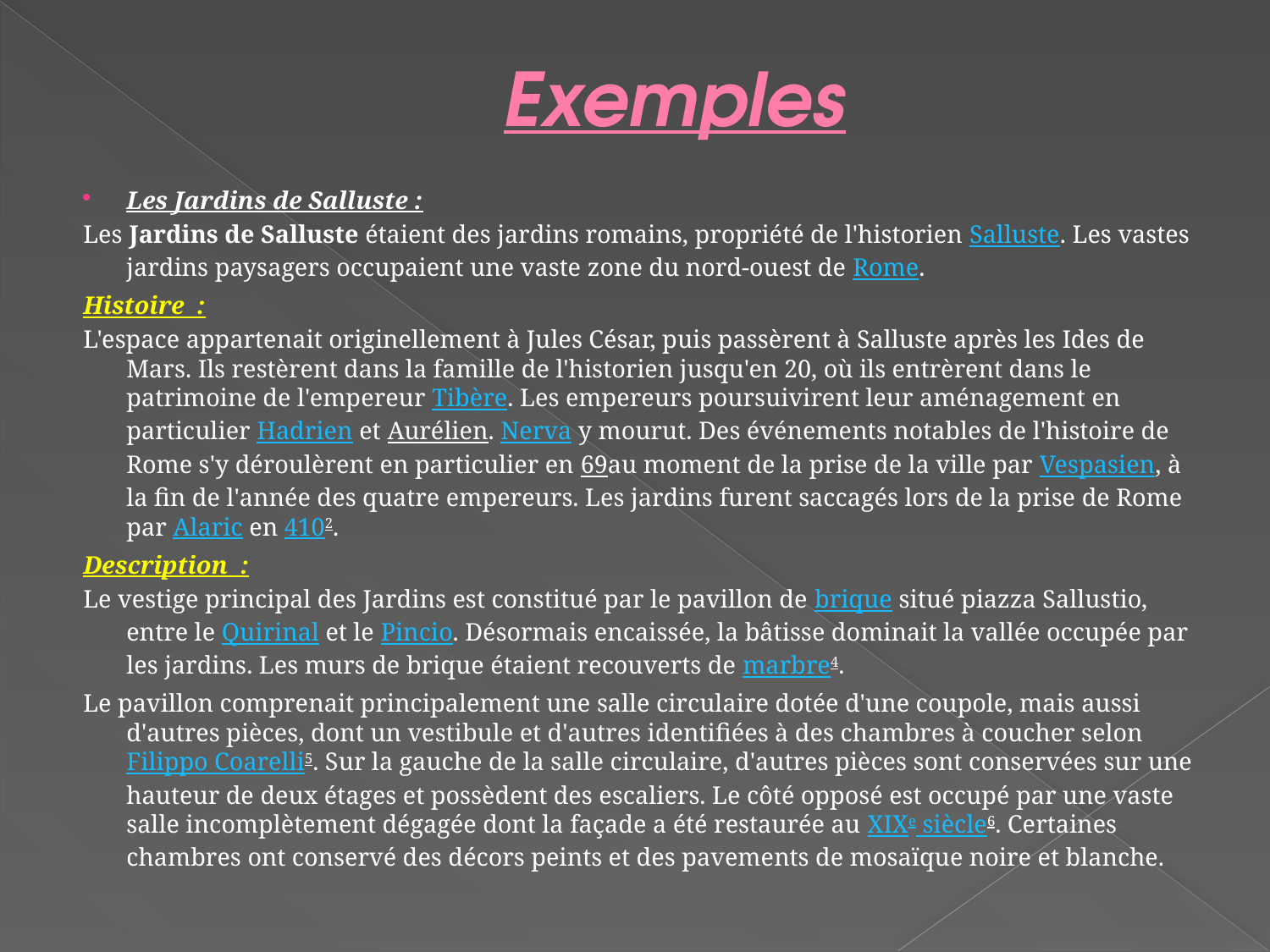

# Exemples
Les Jardins de Salluste :
Les Jardins de Salluste étaient des jardins romains, propriété de l'historien Salluste. Les vastes jardins paysagers occupaient une vaste zone du nord-ouest de Rome.
Histoire  :
L'espace appartenait originellement à Jules César, puis passèrent à Salluste après les Ides de Mars. Ils restèrent dans la famille de l'historien jusqu'en 20, où ils entrèrent dans le patrimoine de l'empereur Tibère. Les empereurs poursuivirent leur aménagement en particulier Hadrien et Aurélien. Nerva y mourut. Des événements notables de l'histoire de Rome s'y déroulèrent en particulier en 69au moment de la prise de la ville par Vespasien, à la fin de l'année des quatre empereurs. Les jardins furent saccagés lors de la prise de Rome par Alaric en 4102.
Description  :
Le vestige principal des Jardins est constitué par le pavillon de brique situé piazza Sallustio, entre le Quirinal et le Pincio. Désormais encaissée, la bâtisse dominait la vallée occupée par les jardins. Les murs de brique étaient recouverts de marbre4.
Le pavillon comprenait principalement une salle circulaire dotée d'une coupole, mais aussi d'autres pièces, dont un vestibule et d'autres identifiées à des chambres à coucher selon Filippo Coarelli5. Sur la gauche de la salle circulaire, d'autres pièces sont conservées sur une hauteur de deux étages et possèdent des escaliers. Le côté opposé est occupé par une vaste salle incomplètement dégagée dont la façade a été restaurée au xixe siècle6. Certaines chambres ont conservé des décors peints et des pavements de mosaïque noire et blanche.